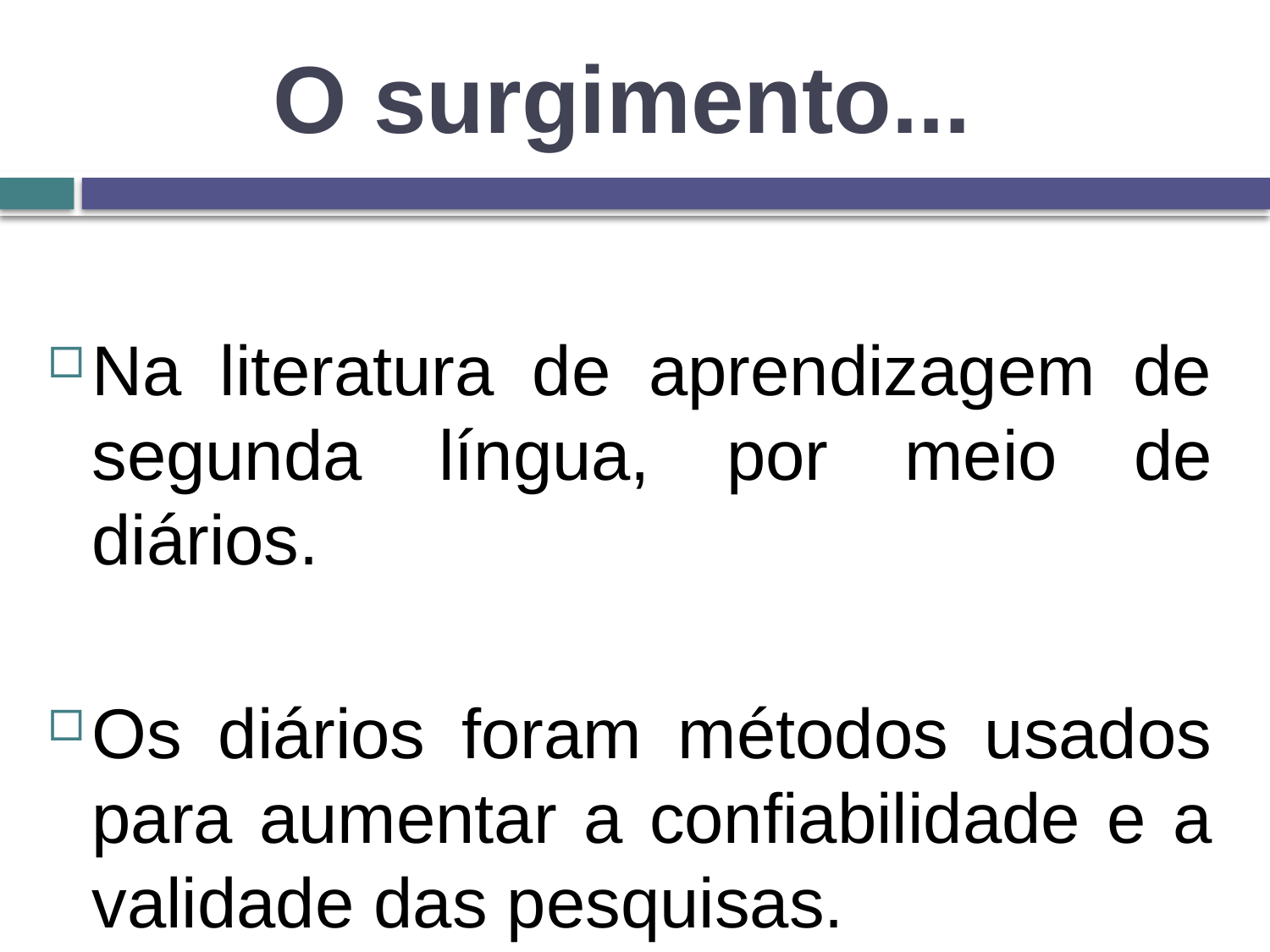

# O surgimento...

Na literatura de aprendizagem de segunda língua, por meio de diários.

Os diários foram métodos usados para aumentar a confiabilidade e a validade das pesquisas.